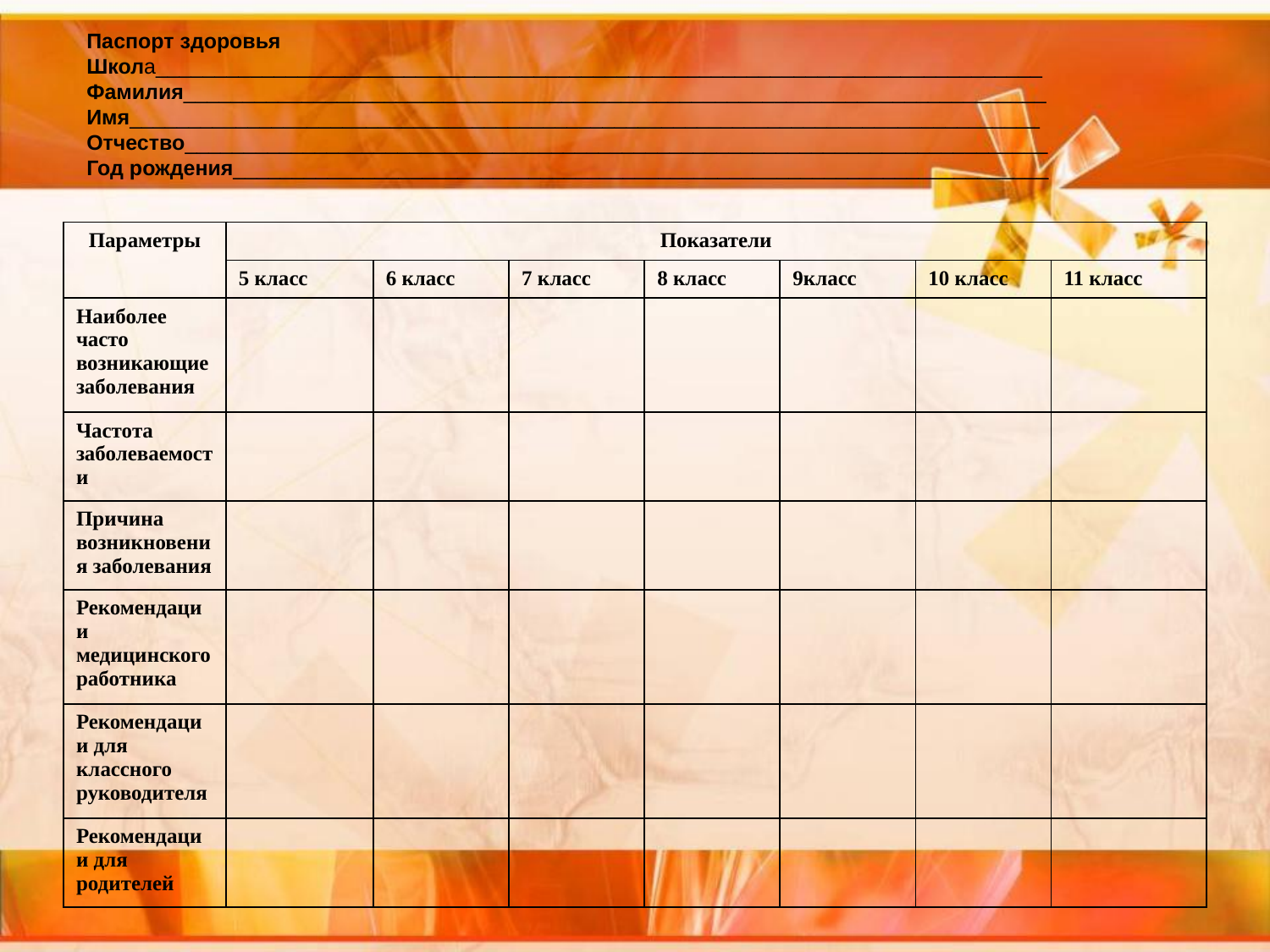

Паспорт здоровья
Школа___________________________________________________________________________
Фамилия_________________________________________________________________________
Имя_____________________________________________________________________________
Отчество_________________________________________________________________________
Год рождения_____________________________________________________________________
| Параметры | Показатели |  |  |  |  |  |  |
| --- | --- | --- | --- | --- | --- | --- | --- |
|  | 5 класс | 6 класс | 7 класс | 8 класс | 9класс | 10 класс | 11 класс |
| Наиболее часто возникающие заболевания |  |  |  |  |  |  |  |
| Частота заболеваемости |  |  |  |  |  |  |  |
| Причина возникновения заболевания |  |  |  |  |  |  |  |
| Рекомендации медицинского работника |  |  |  |  |  |  |  |
| Рекомендации для классного руководителя |  |  |  |  |  |  |  |
| Рекомендации для родителей |  |  |  |  |  |  |  |